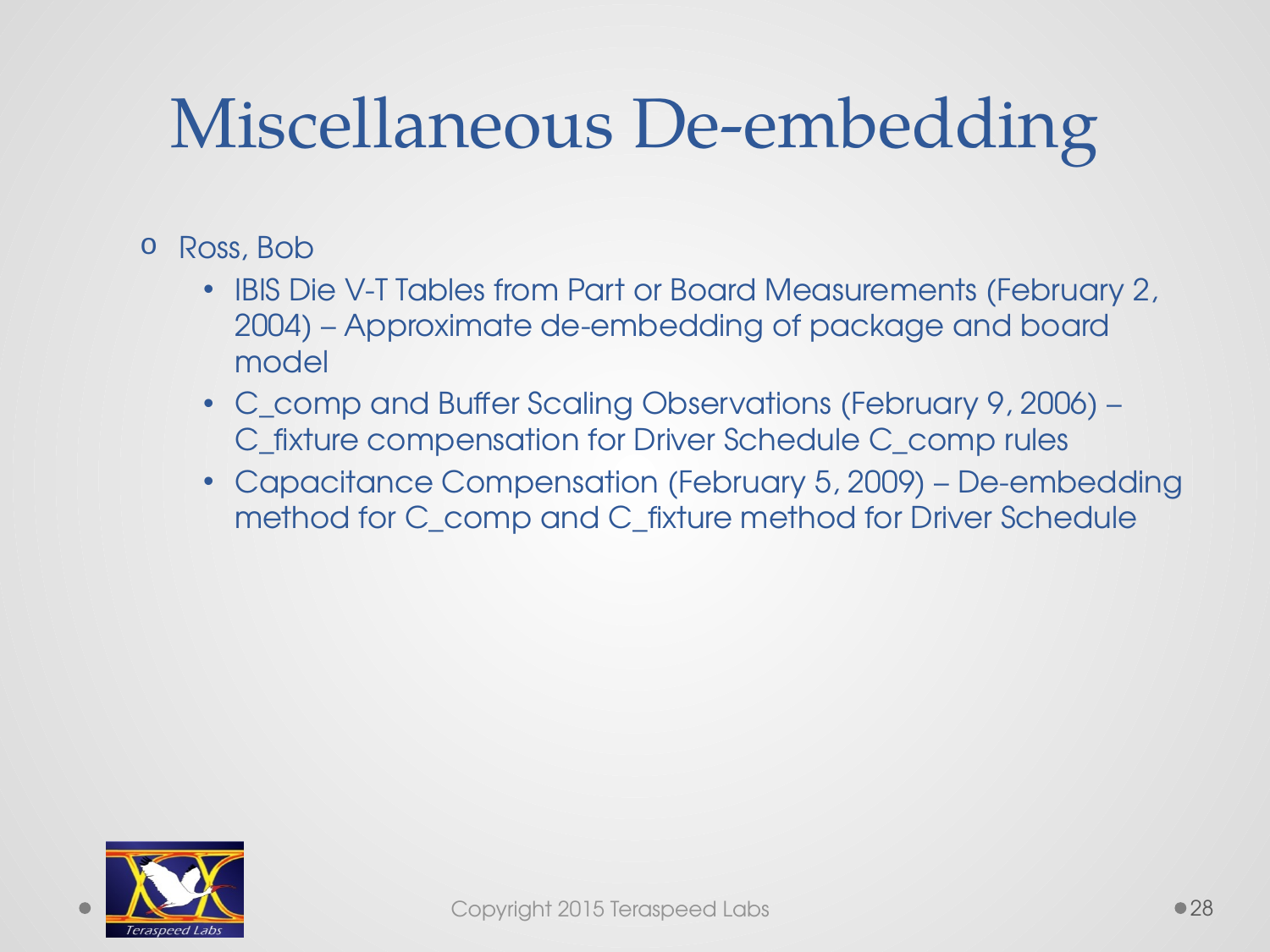

# Miscellaneous De-embedding
Ross, Bob
IBIS Die V-T Tables from Part or Board Measurements (February 2, 2004) – Approximate de-embedding of package and board model
C_comp and Buffer Scaling Observations (February 9, 2006) – C_fixture compensation for Driver Schedule C_comp rules
Capacitance Compensation (February 5, 2009) – De-embedding method for C_comp and C_fixture method for Driver Schedule
28
Copyright 2015 Teraspeed Labs